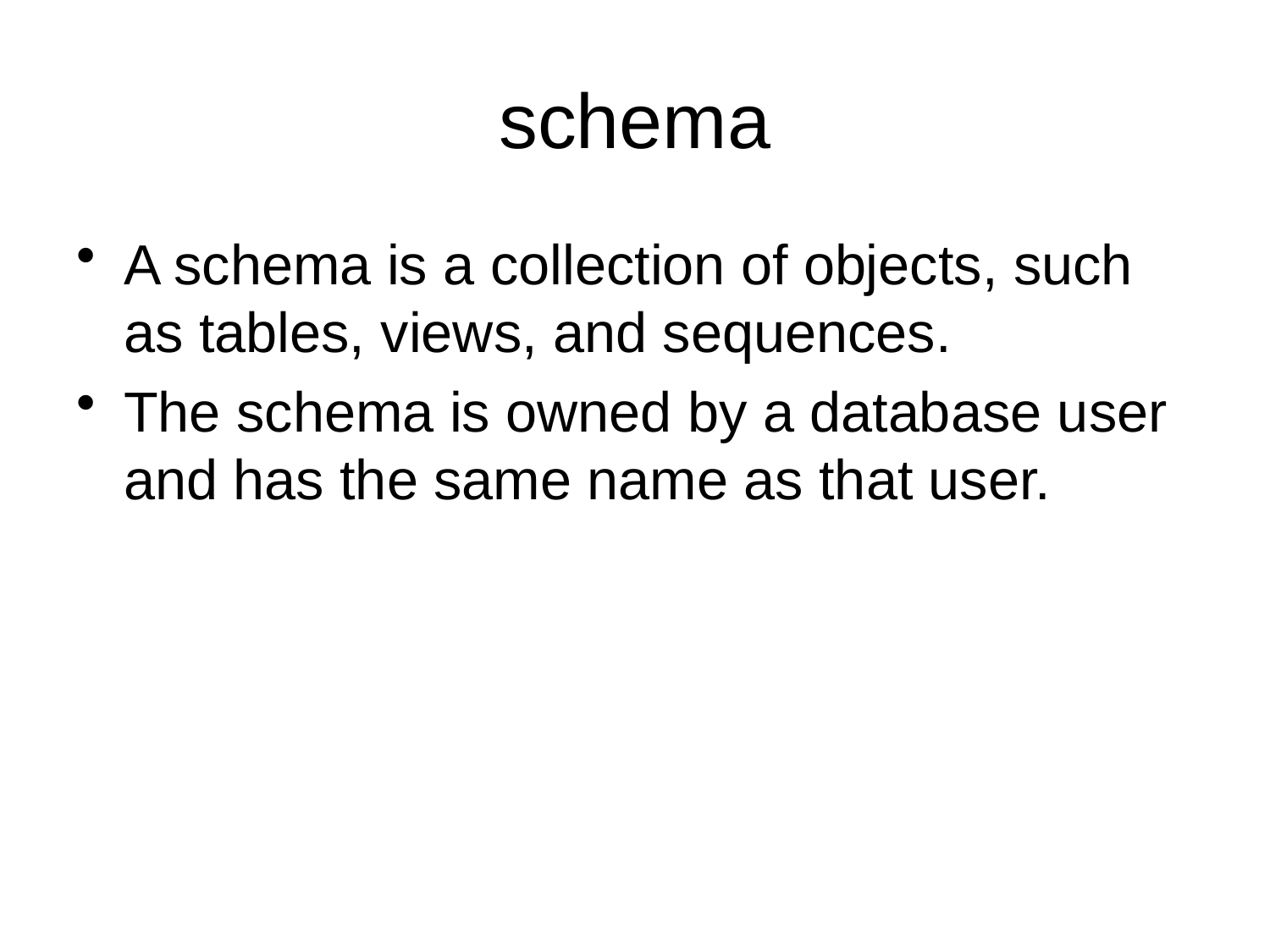

# schema
A schema is a collection of objects, such as tables, views, and sequences.
The schema is owned by a database user and has the same name as that user.